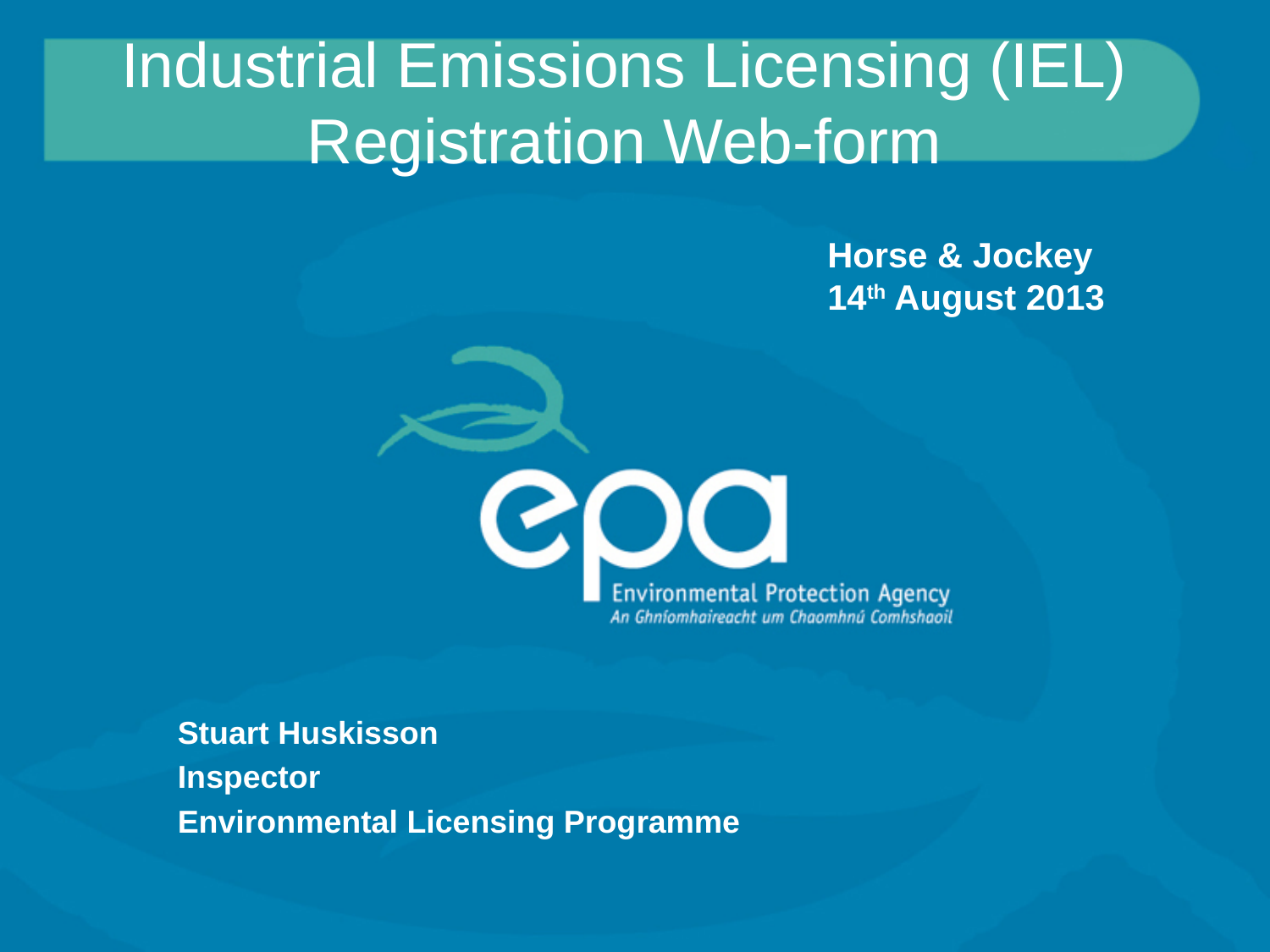

# Industrial Emissions Licensing (IEL) Registration Web-form
Horse & Jockey
14th August 2013
Stuart Huskisson
Inspector
Environmental Licensing Programme